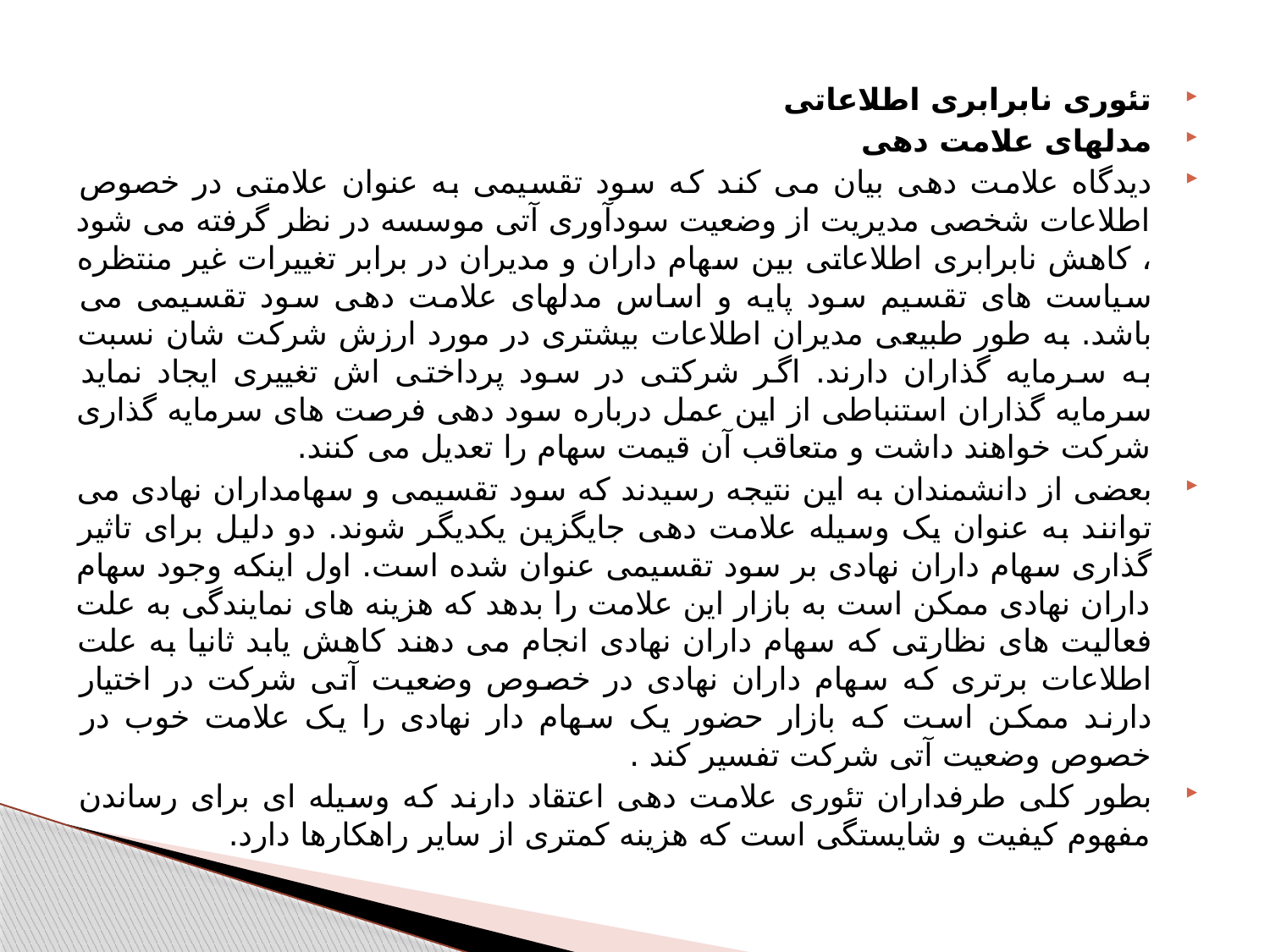

تئوری نابرابری اطلاعاتی
مدلهای علامت دهی
دیدگاه علامت دهی بیان می کند که سود تقسیمی به عنوان علامتی در خصوص اطلاعات شخصی مدیریت از وضعیت سودآوری آتی موسسه در نظر گرفته می شود ، کاهش نابرابری اطلاعاتی بین سهام داران و مدیران در برابر تغییرات غیر منتظره سیاست های تقسیم سود پایه و اساس مدلهای علامت دهی سود تقسیمی می باشد. به طور طبیعی مدیران اطلاعات بیشتری در مورد ارزش شرکت شان نسبت به سرمایه گذاران دارند. اگر شرکتی در سود پرداختی اش تغییری ایجاد نماید سرمایه گذاران استنباطی از این عمل درباره سود دهی فرصت های سرمایه گذاری شرکت خواهند داشت و متعاقب آن قیمت سهام را تعدیل می کنند.
بعضی از دانشمندان به این نتیجه رسیدند که سود تقسیمی و سهامداران نهادی می توانند به عنوان یک وسیله علامت دهی جایگزین یکدیگر شوند. دو دلیل برای تاثیر گذاری سهام داران نهادی بر سود تقسیمی عنوان شده است. اول اینکه وجود سهام داران نهادی ممکن است به بازار این علامت را بدهد که هزینه های نمایندگی به علت فعالیت های نظارتی که سهام داران نهادی انجام می دهند کاهش یابد ثانیا به علت اطلاعات برتری که سهام داران نهادی در خصوص وضعیت آتی شرکت در اختیار دارند ممکن است که بازار حضور یک سهام دار نهادی را یک علامت خوب در خصوص وضعیت آتی شرکت تفسیر کند .
بطور کلی طرفداران تئوری علامت دهی اعتقاد دارند که وسیله ای برای رساندن مفهوم کیفیت و شایستگی است که هزینه کمتری از سایر راهکارها دارد.